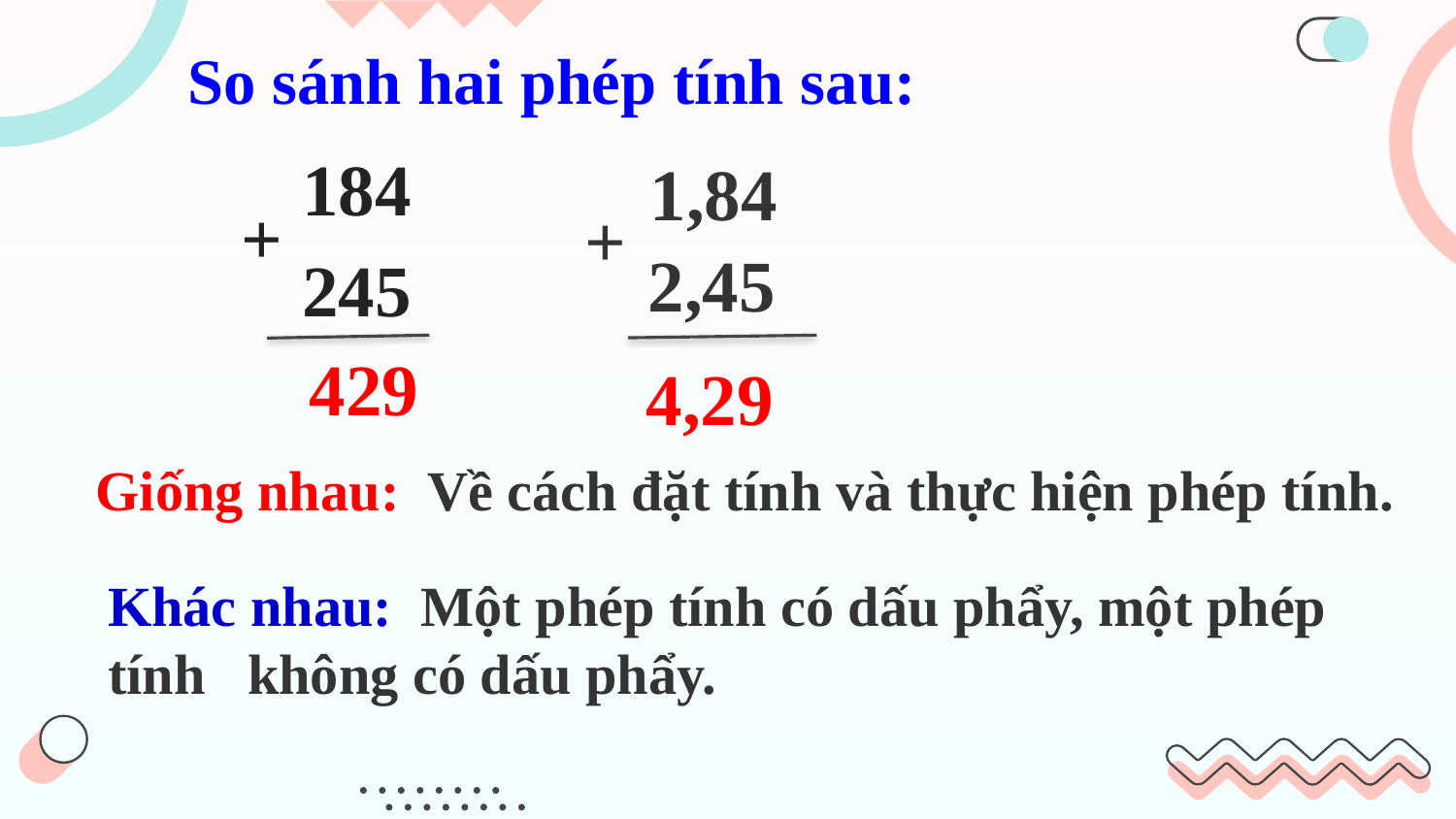

So sánh hai phép tính sau:
184
+
245

1,84
+
2,45

429
4,29
   Giống nhau:  Về cách đặt tính và thực hiện phép tính.
Khác nhau:  Một phép tính có dấu phẩy, một phép tính   không có dấu phẩy.